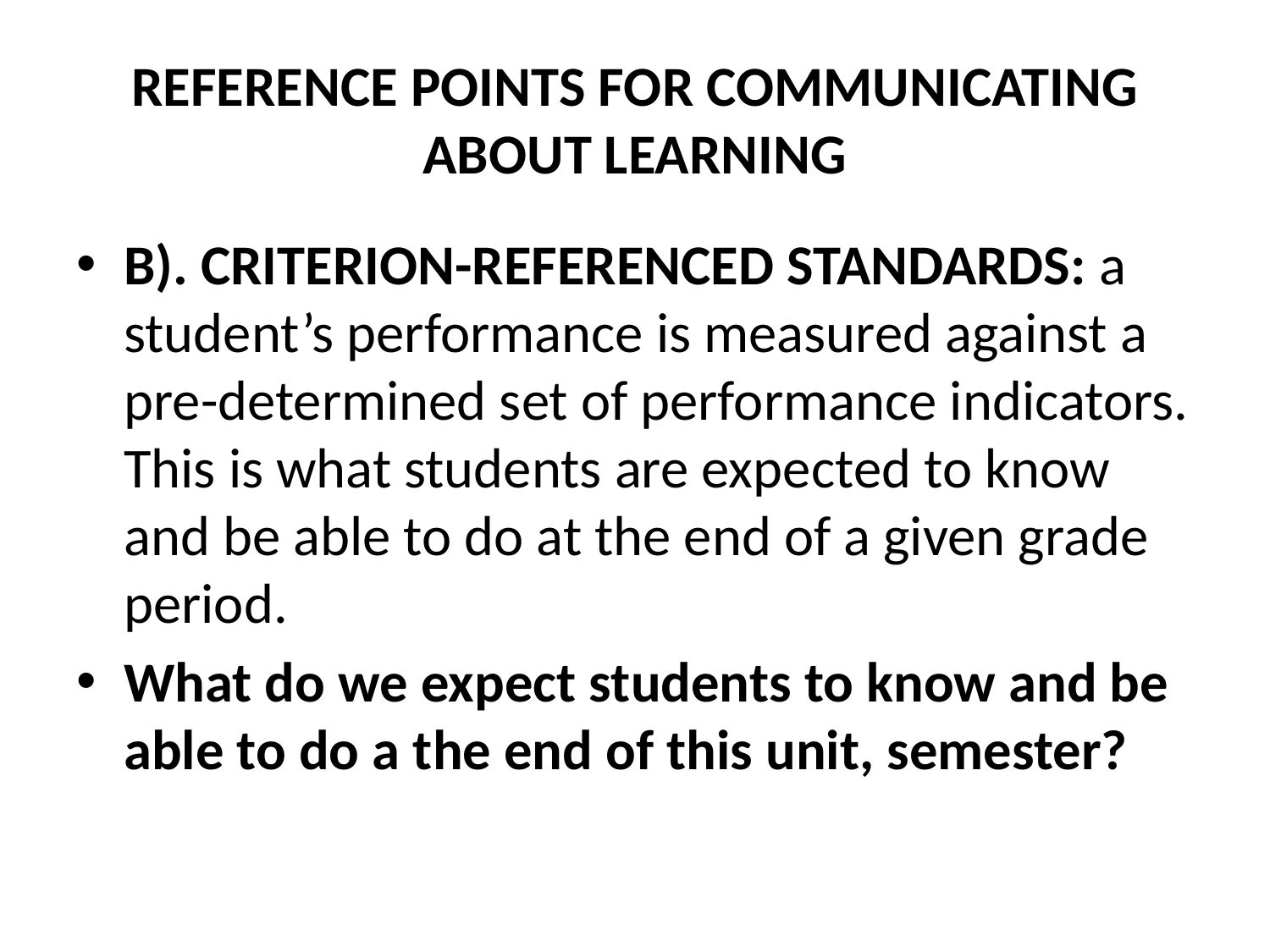

# REFERENCE POINTS FOR COMMUNICATING ABOUT LEARNING
B). CRITERION-REFERENCED STANDARDS: a student’s performance is measured against a pre-determined set of performance indicators. This is what students are expected to know and be able to do at the end of a given grade period.
What do we expect students to know and be able to do a the end of this unit, semester?